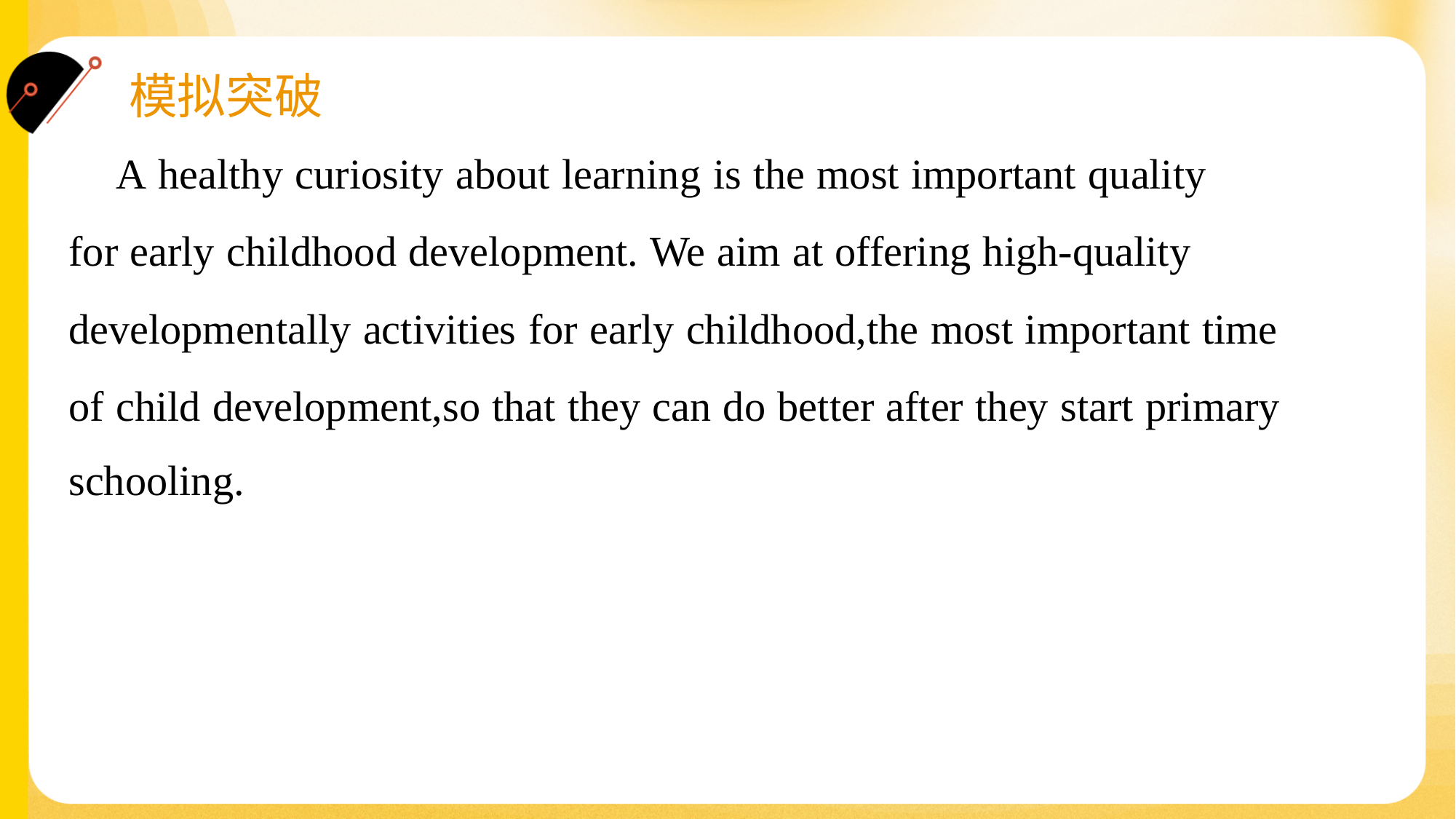

A healthy curiosity about learning is the most important quality
for early childhood development. We aim at offering high-quality
developmentally activities for early childhood,the most important time
of child development,so that they can do better after they start primary
schooling.#4